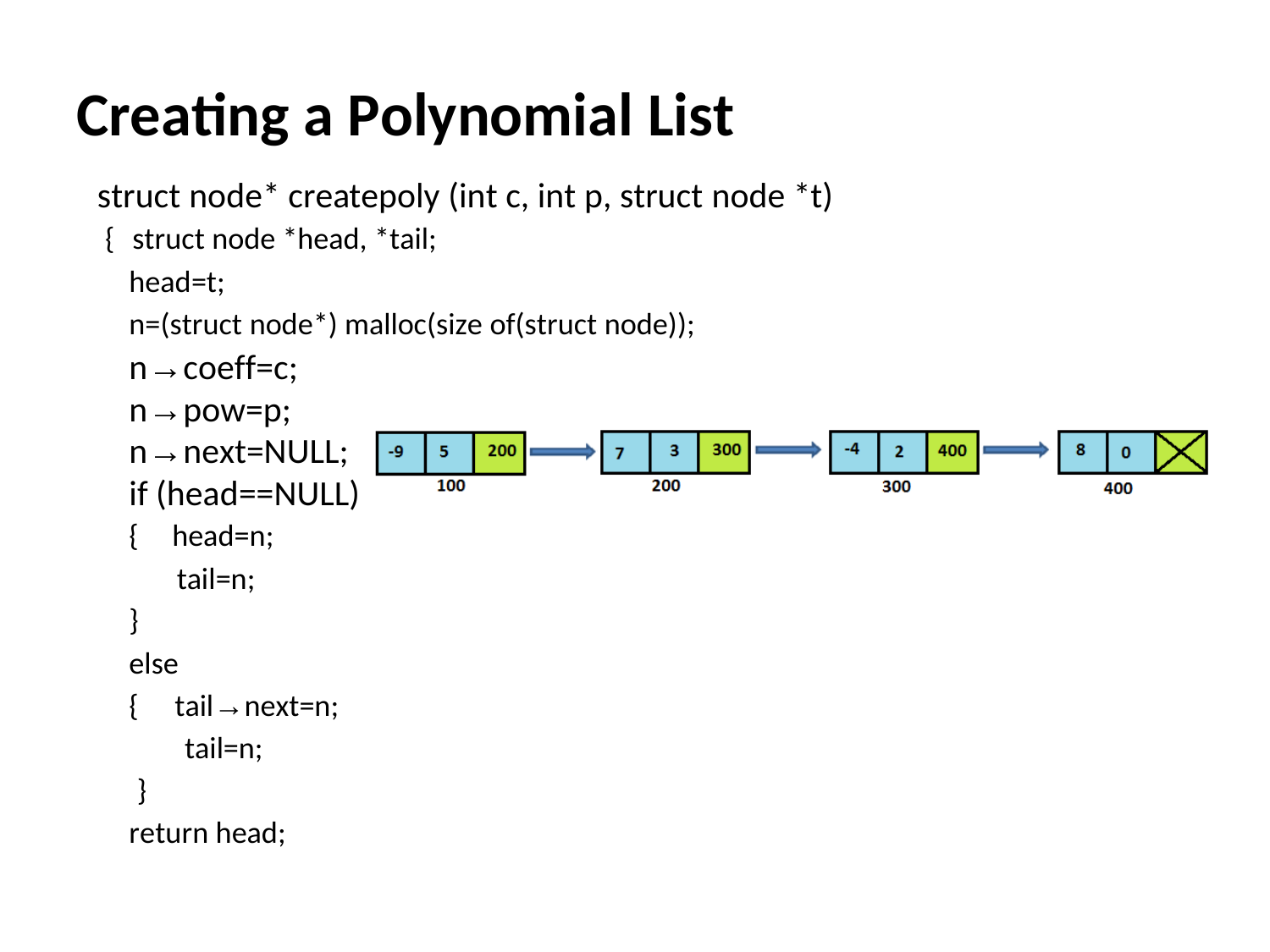

Creating a Polynomial List
struct node* createpoly (int c, int p, struct node *t)
{
struct node *head, *tail;
head=t;
n=(struct node*) malloc(size of(struct node));
n→coeff=c; n→pow=p; n→next=NULL; if (head==NULL)

{
head=n;
tail=n;
}
else
{    tail→next=n;
tail=n;
}
return head;